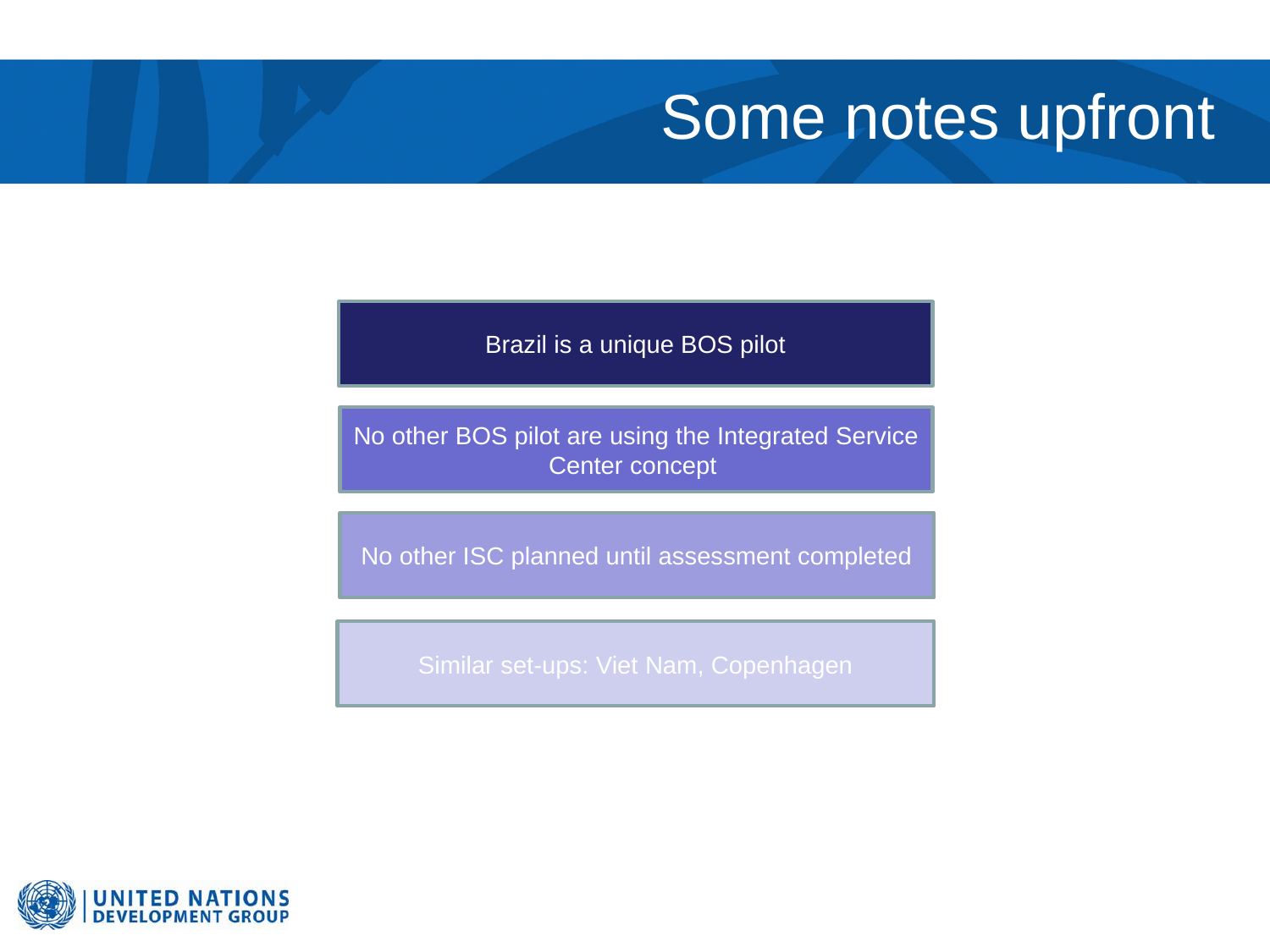

# Some notes upfront
Brazil is a unique BOS pilot
No other BOS pilot are using the Integrated Service Center concept
No other ISC planned until assessment completed
Similar set-ups: Viet Nam, Copenhagen